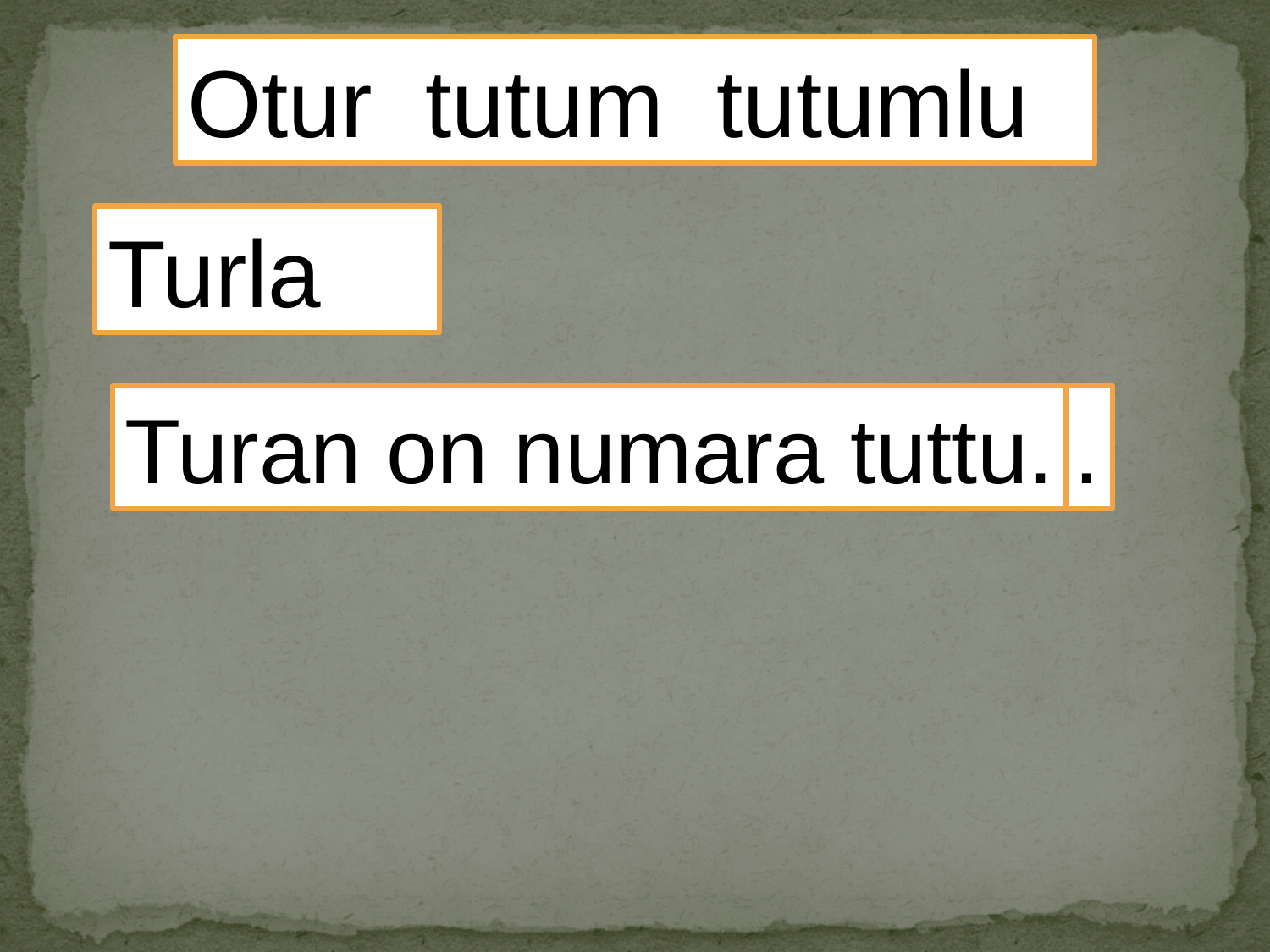

Otur  tutum  tutumlu
Turla
Turan on numara tuttu.
Anne, Murat’a tulum al.